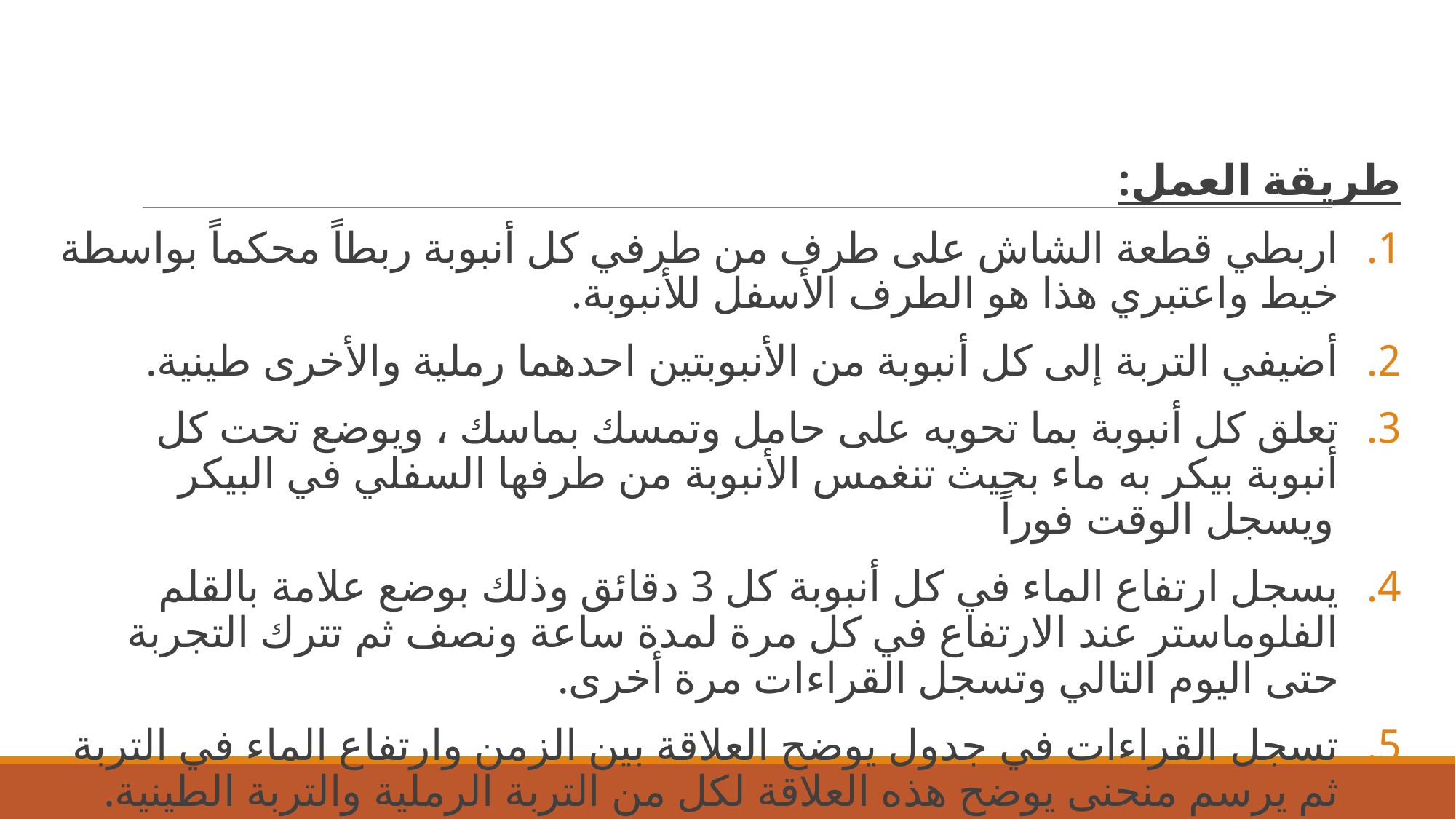

طريقة العمل:
اربطي قطعة الشاش على طرف من طرفي كل أنبوبة ربطاً محكماً بواسطة خيط واعتبري هذا هو الطرف الأسفل للأنبوبة.
أضيفي التربة إلى كل أنبوبة من الأنبوبتين احدهما رملية والأخرى طينية.
تعلق كل أنبوبة بما تحويه على حامل وتمسك بماسك ، ويوضع تحت كل أنبوبة بيكر به ماء بحيث تنغمس الأنبوبة من طرفها السفلي في البيكر ويسجل الوقت فوراً
يسجل ارتفاع الماء في كل أنبوبة كل 3 دقائق وذلك بوضع علامة بالقلم الفلوماستر عند الارتفاع في كل مرة لمدة ساعة ونصف ثم تترك التجربة حتى اليوم التالي وتسجل القراءات مرة أخرى.
تسجل القراءات في جدول يوضح العلاقة بين الزمن وارتفاع الماء في التربة ثم يرسم منحنى يوضح هذه العلاقة لكل من التربة الرملية والتربة الطينية.